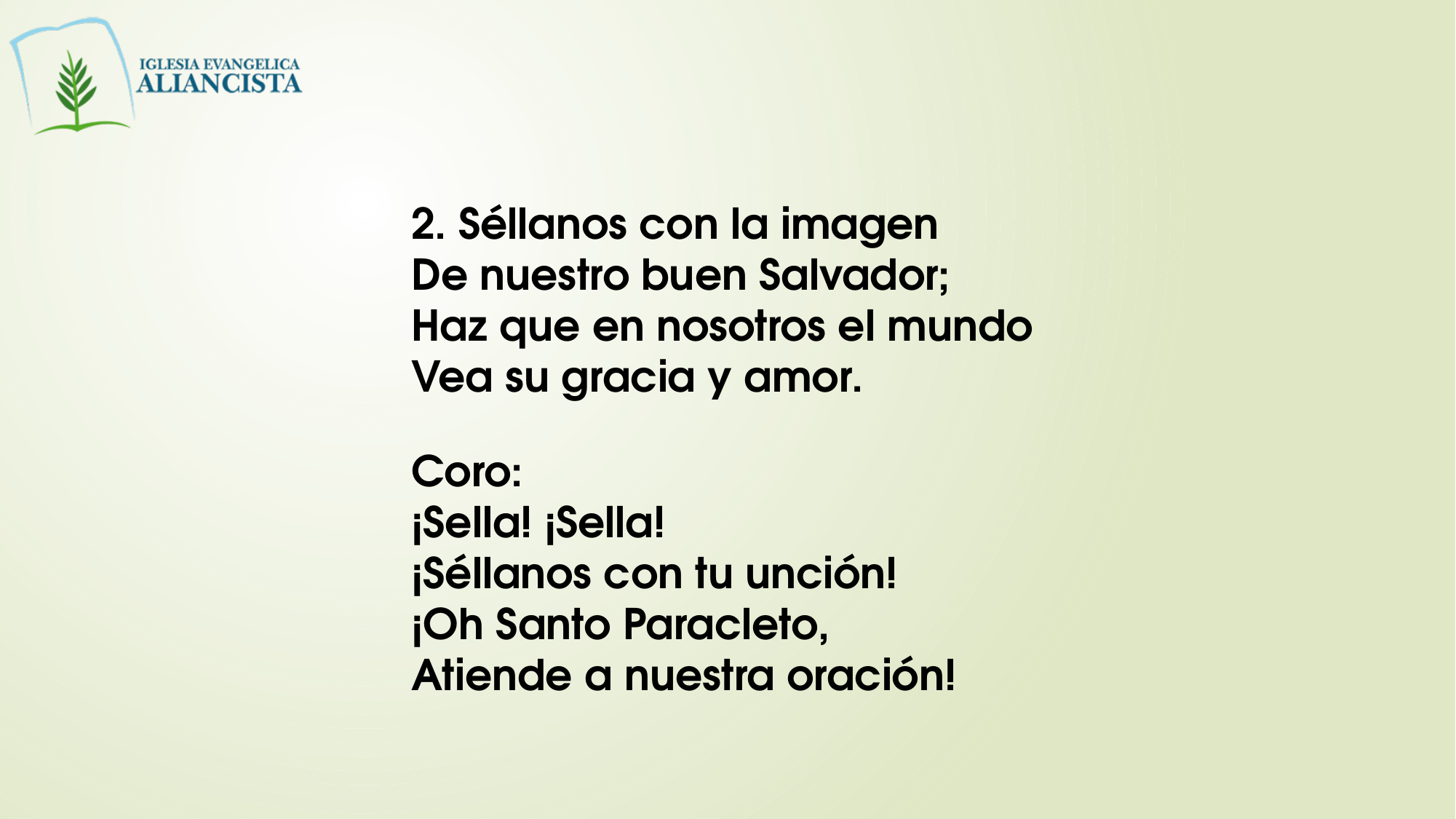

2. Séllanos con la imagen
De nuestro buen Salvador;
Haz que en nosotros el mundo
Vea su gracia y amor.

Coro:
¡Sella! ¡Sella!
¡Séllanos con tu unción!
¡Oh Santo Paracleto,
Atiende a nuestra oración!